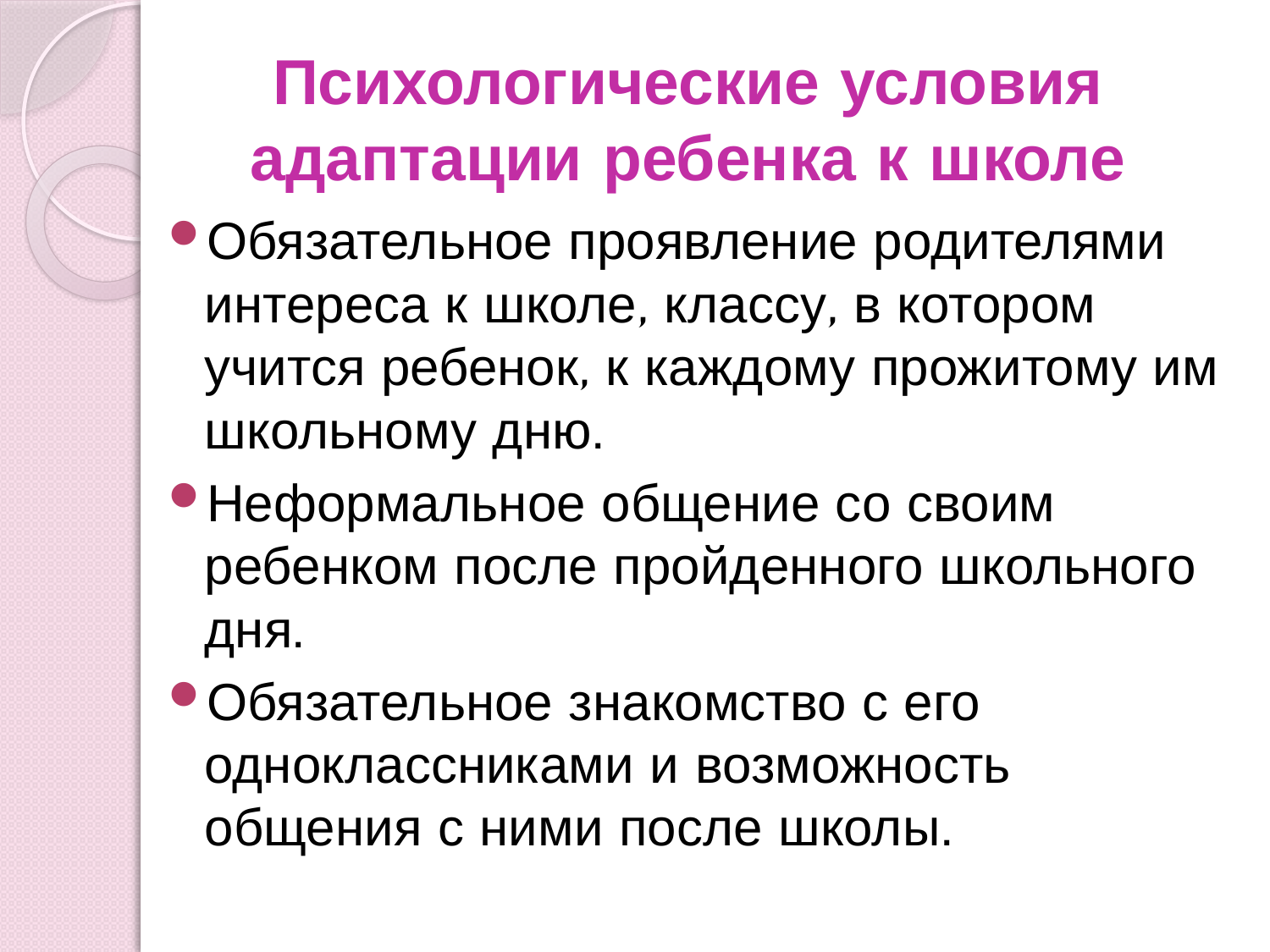

# Психологические условия адаптации ребенка к школе
Обязательное проявление родителями интереса к школе, классу, в котором учится ребенок, к каждому прожитому им школьному дню.
Неформальное общение со своим ребенком после пройденного школьного дня.
Обязательное знакомство с его одноклассниками и возможность общения с ними после школы.